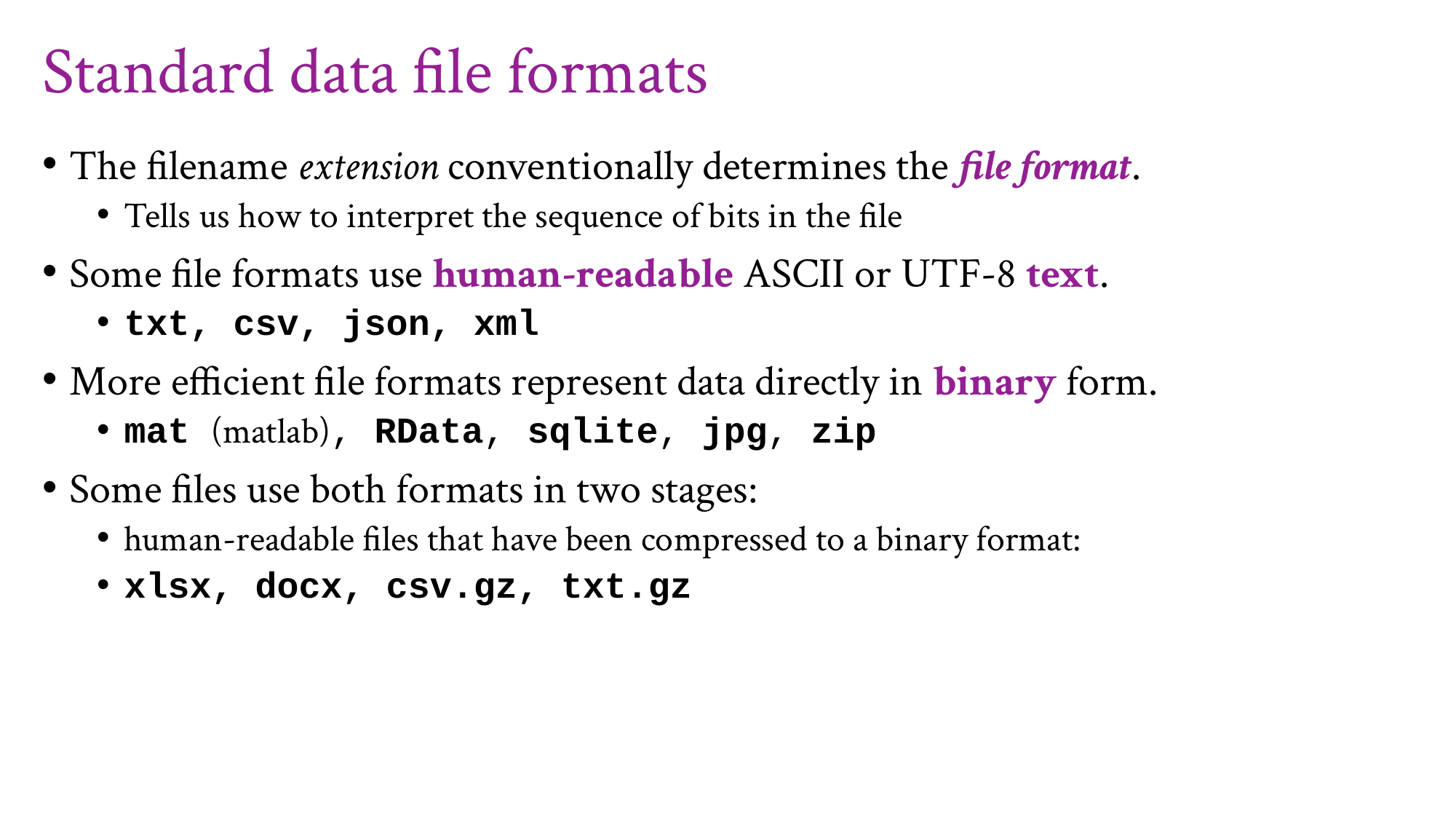

# Standard data file formats
The filename extension conventionally determines the file format.
Tells us how to interpret the sequence of bits in the file
Some file formats use human-readable ASCII or UTF-8 text.
txt, csv, json, xml
More efficient file formats represent data directly in binary form.
mat (matlab), RData, sqlite, jpg, zip
Some files use both formats in two stages:
human-readable files that have been compressed to a binary format:
xlsx, docx, csv.gz, txt.gz